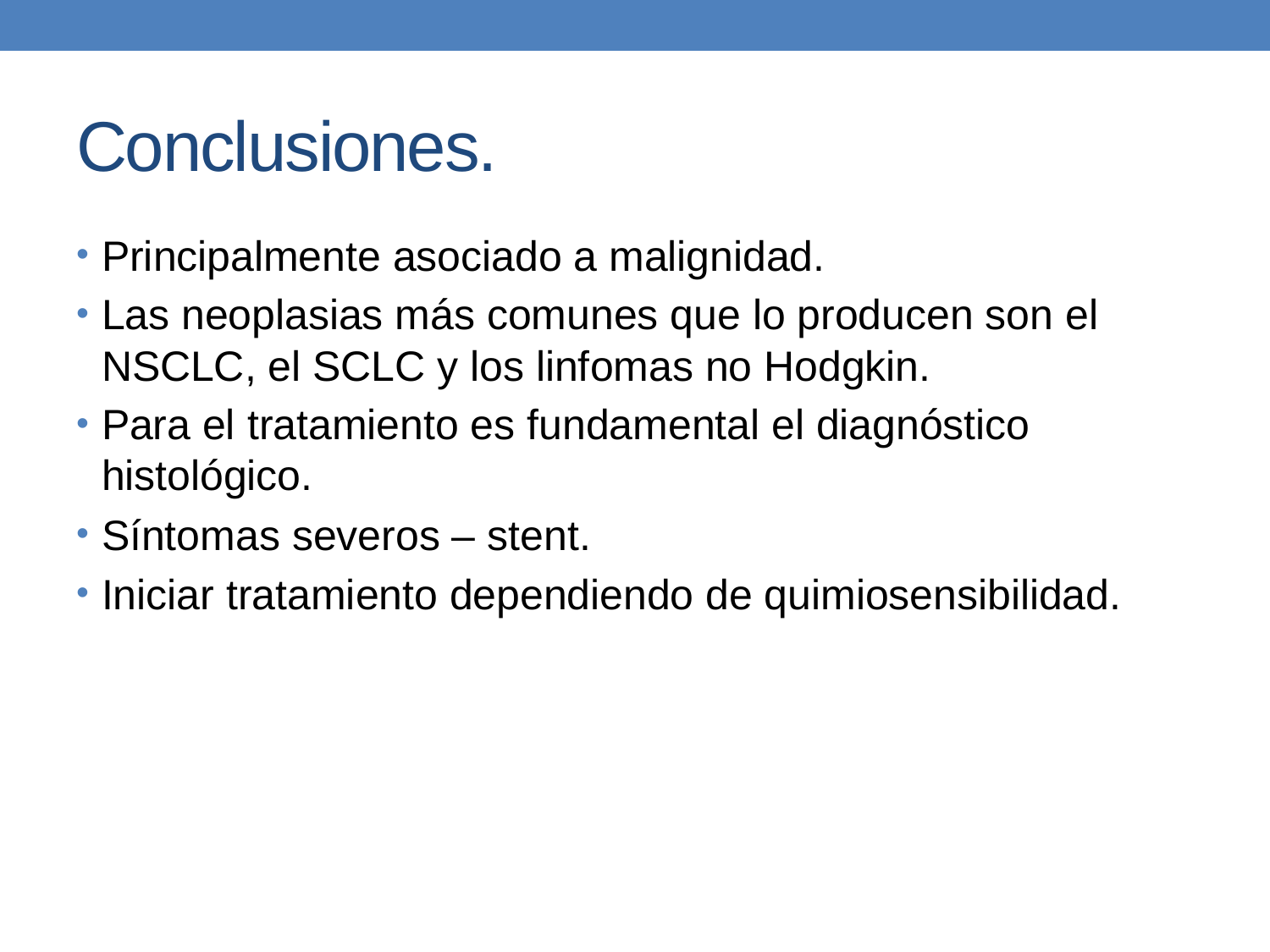

# Conclusiones.
Principalmente asociado a malignidad.
Las neoplasias más comunes que lo producen son el NSCLC, el SCLC y los linfomas no Hodgkin.
Para el tratamiento es fundamental el diagnóstico histológico.
Síntomas severos – stent.
Iniciar tratamiento dependiendo de quimiosensibilidad.